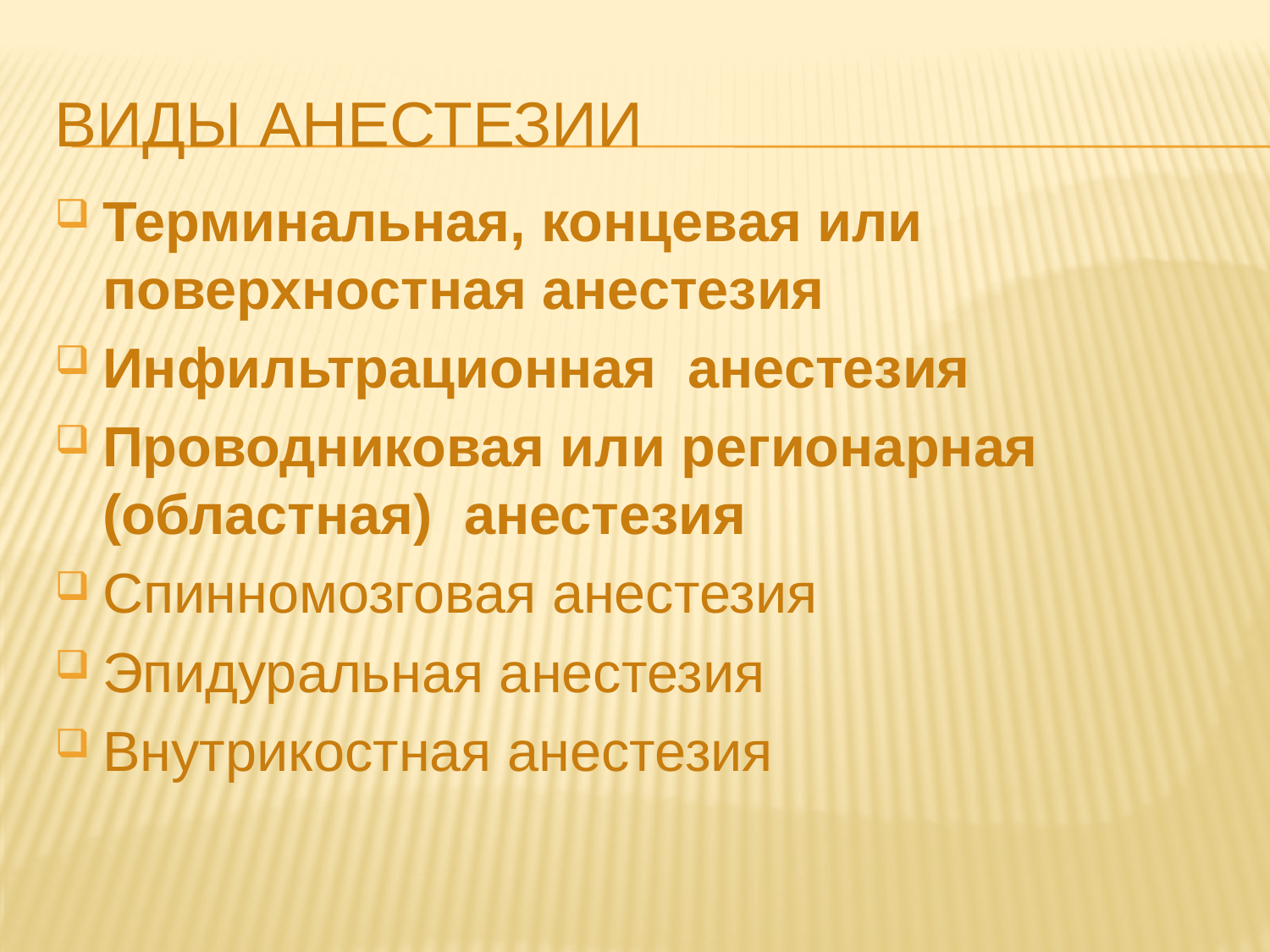

# Виды анестезии
Терминальная, концевая или поверхностная анестезия
Инфильтрационная  анестезия
Проводниковая или регионарная (областная)  анестезия
Спинномозговая анестезия
Эпидуральная анестезия
Внутрикостная анестезия